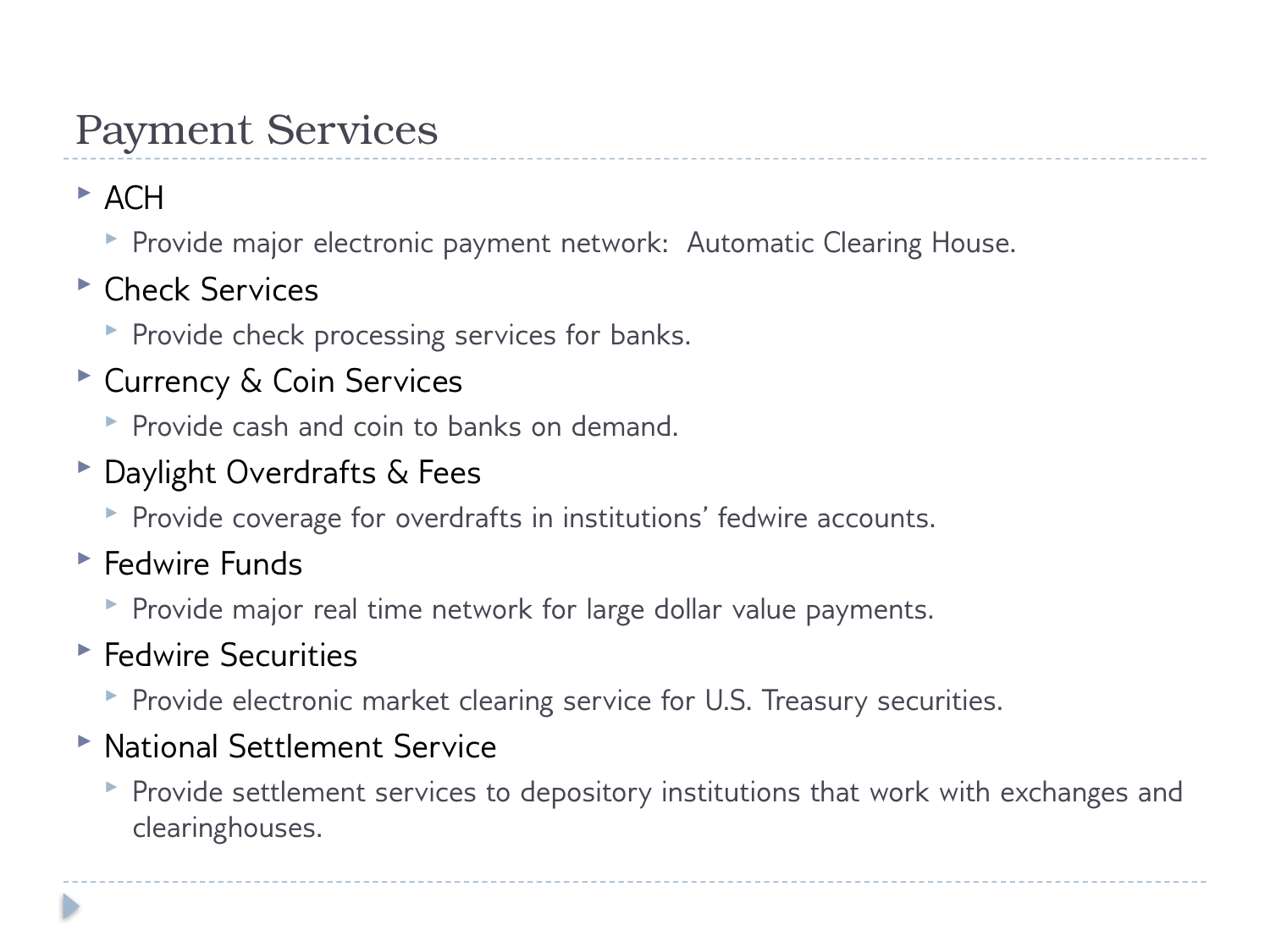

# Payment Services
ACH
Provide major electronic payment network:  Automatic Clearing House.
Check Services
Provide check processing services for banks.
Currency & Coin Services
Provide cash and coin to banks on demand.
Daylight Overdrafts & Fees
Provide coverage for overdrafts in institutions’ fedwire accounts.
Fedwire Funds
Provide major real time network for large dollar value payments.
Fedwire Securities
Provide electronic market clearing service for U.S. Treasury securities.
National Settlement Service
Provide settlement services to depository institutions that work with exchanges and clearinghouses.